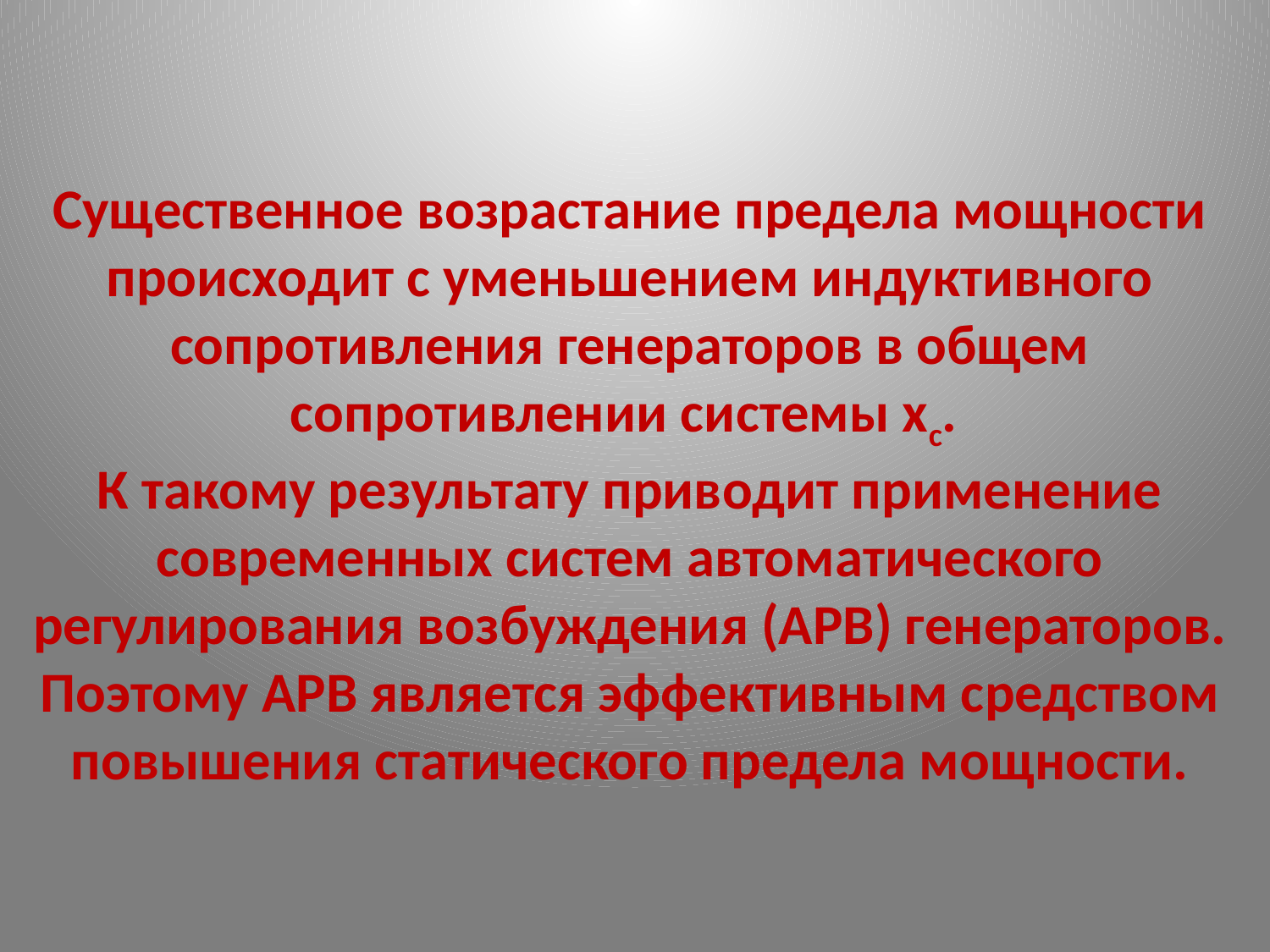

# Существенное возрастание предела мощности происходит с уменьшением индуктивного сопротивления генераторов в общем сопротивлении системы хс. К такому результату приводит применение современных систем автоматического регулирования возбуждения (АРВ) генераторов. Поэтому АРВ является эффективным средством повышения статического предела мощности.